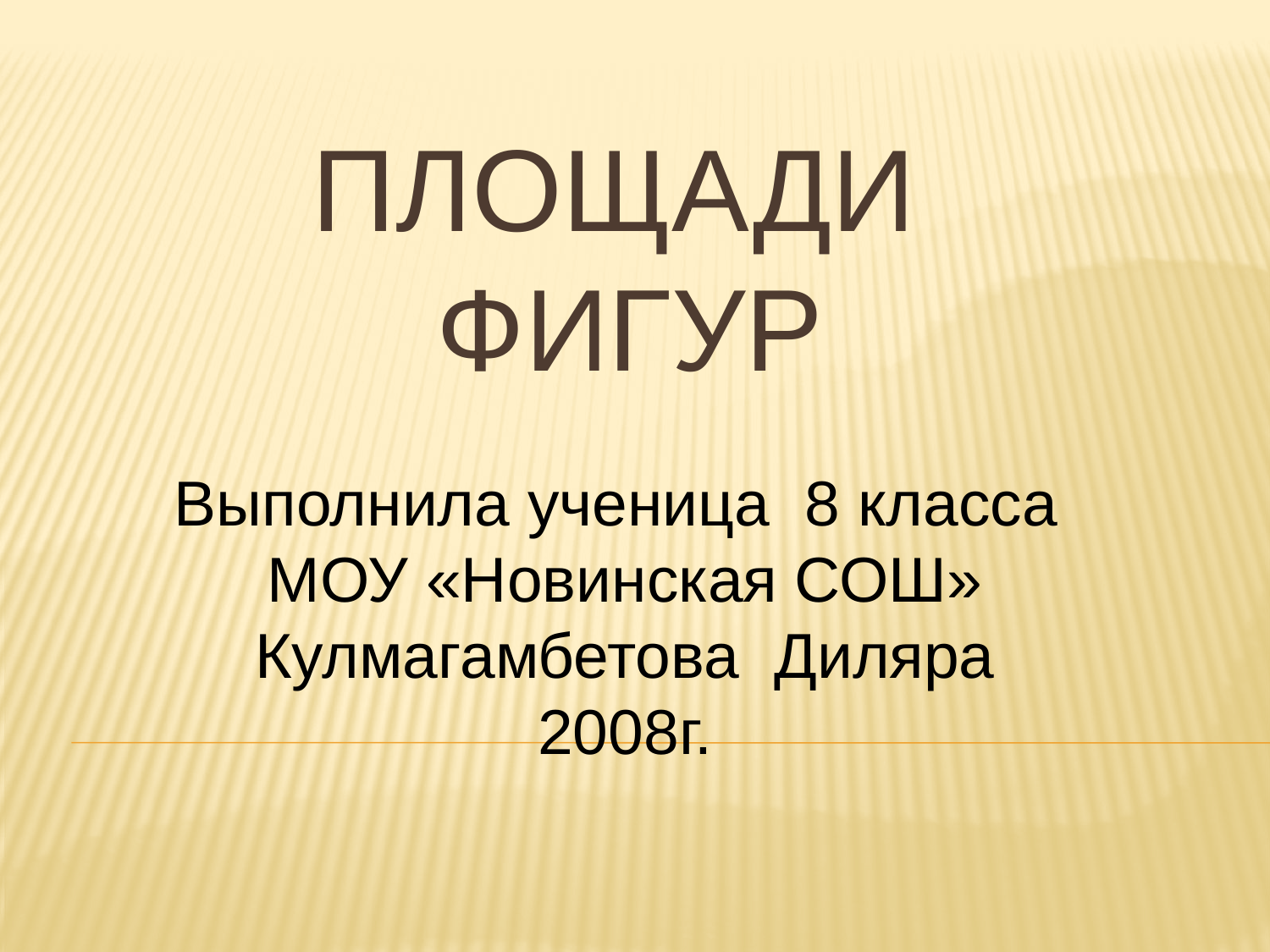

# ПЛОЩАДИ ФИГУР
Выполнила ученица  8 класса
МОУ «Новинская СОШ»
Кулмагамбетова  Диляра
2008г.